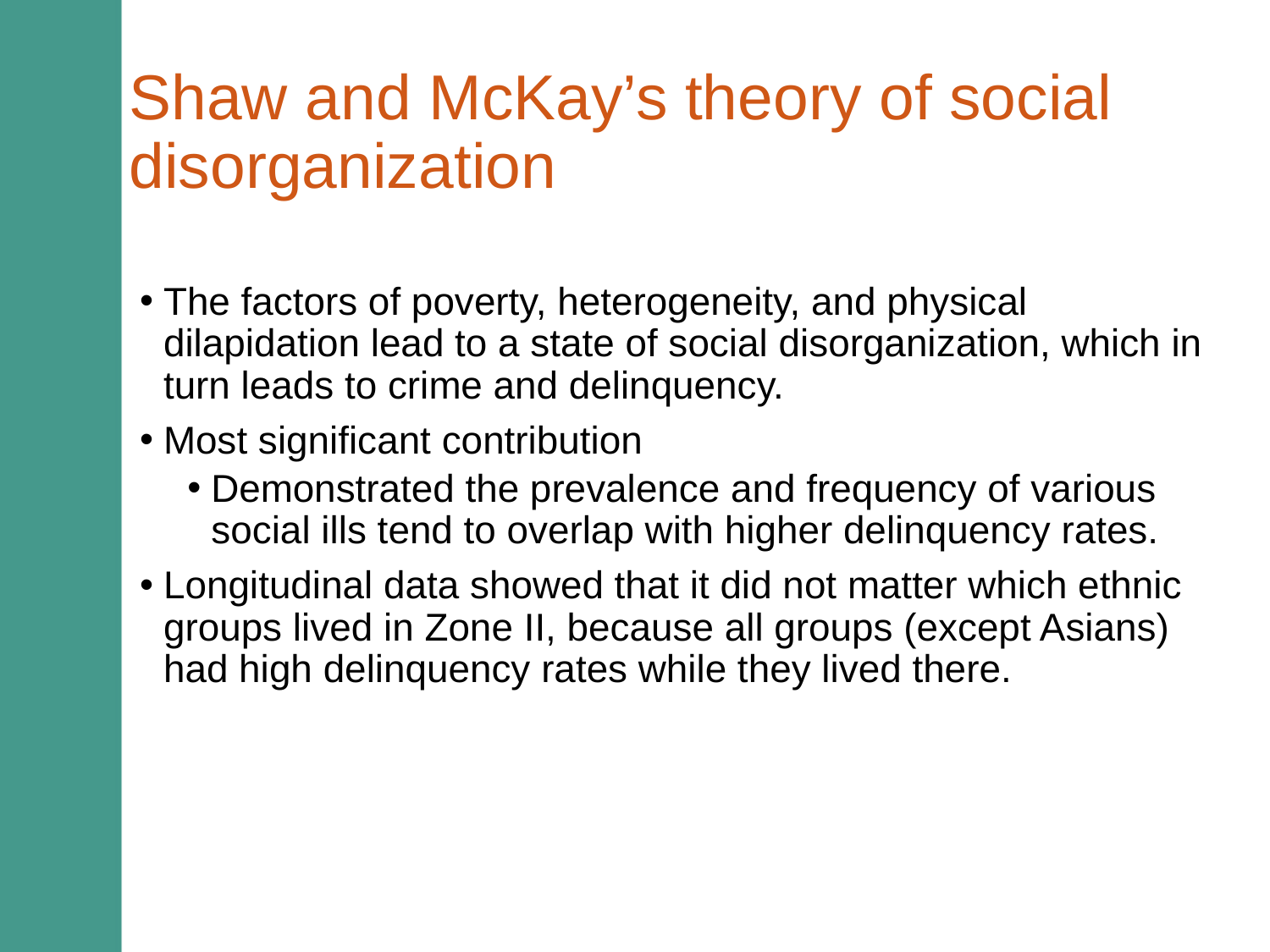

# Shaw and McKay’s theory of social disorganization
The factors of poverty, heterogeneity, and physical dilapidation lead to a state of social disorganization, which in turn leads to crime and delinquency.
Most significant contribution
Demonstrated the prevalence and frequency of various social ills tend to overlap with higher delinquency rates.
Longitudinal data showed that it did not matter which ethnic groups lived in Zone II, because all groups (except Asians) had high delinquency rates while they lived there.